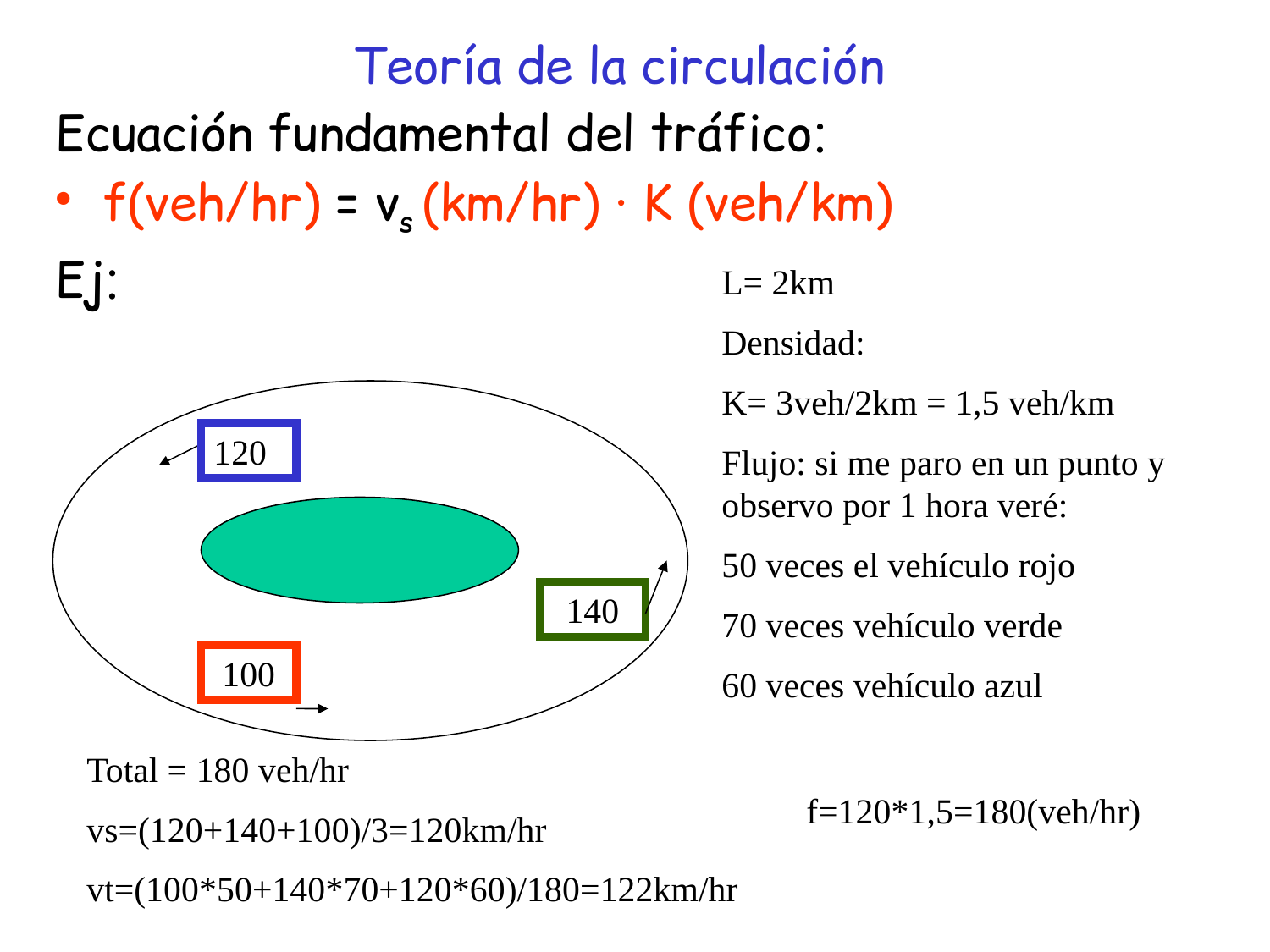

# Teoría de la circulación
Ecuación fundamental del tráfico:
f(veh/hr) = vs (km/hr) · K (veh/km)
Ej:

L= 2km
Densidad:
K= 3veh/2km = 1,5 veh/km
Flujo: si me paro en un punto y observo por 1 hora veré:
50 veces el vehículo rojo
70 veces vehículo verde
60 veces vehículo azul

120

140
100

Total = 180 veh/hr
vs=(120+140+100)/3=120km/hr
vt=(100*50+140*70+120*60)/180=122km/hr

f=120*1,5=180(veh/hr)